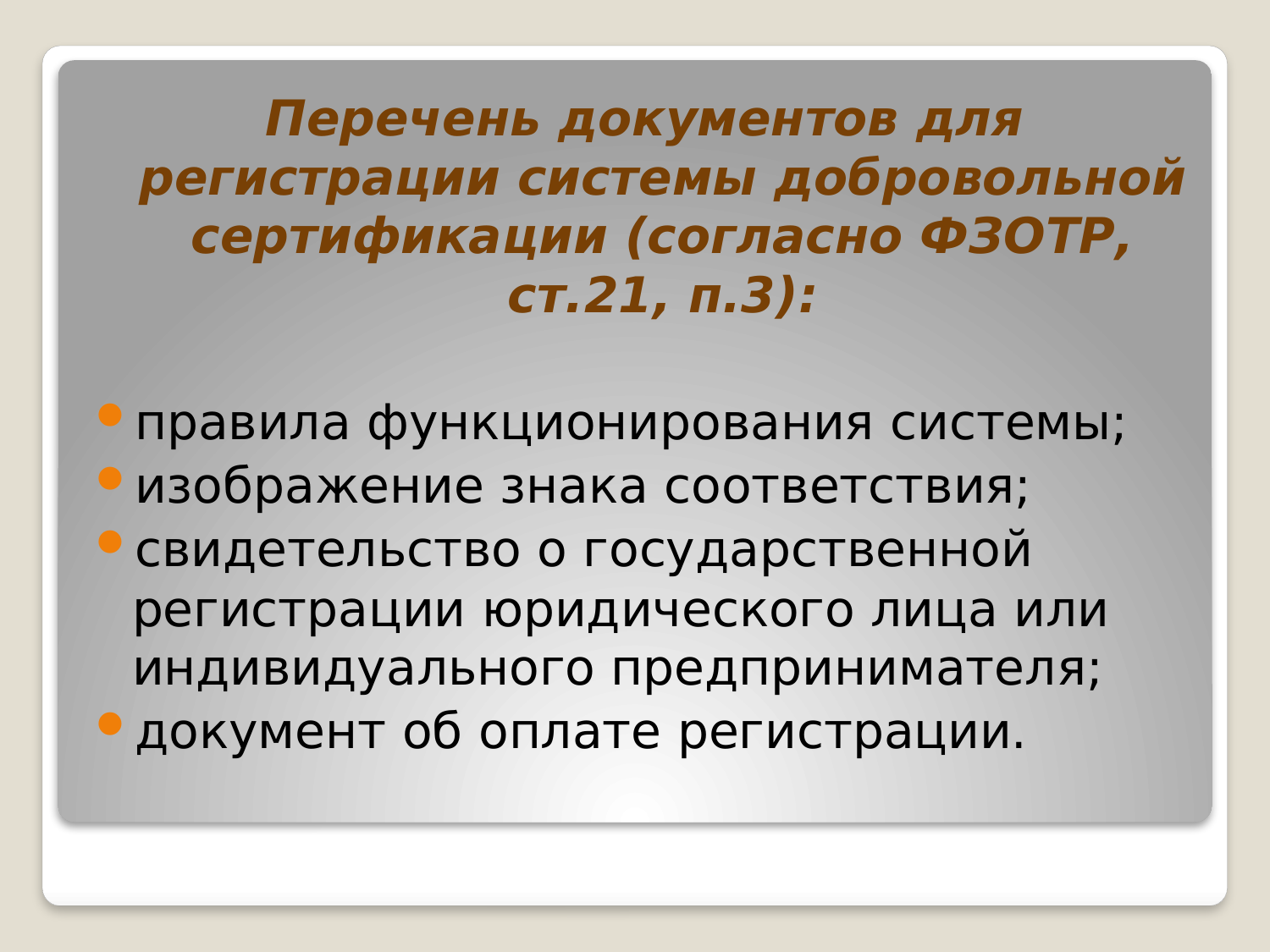

Перечень документов для регистрации системы добровольной сертификации (согласно ФЗОТР, ст.21, п.3):

правила функционирования системы;
изображение знака соответствия;
свидетельство о государственной регистрации юридического лица или индивидуального предпринимателя;
документ об оплате регистрации.